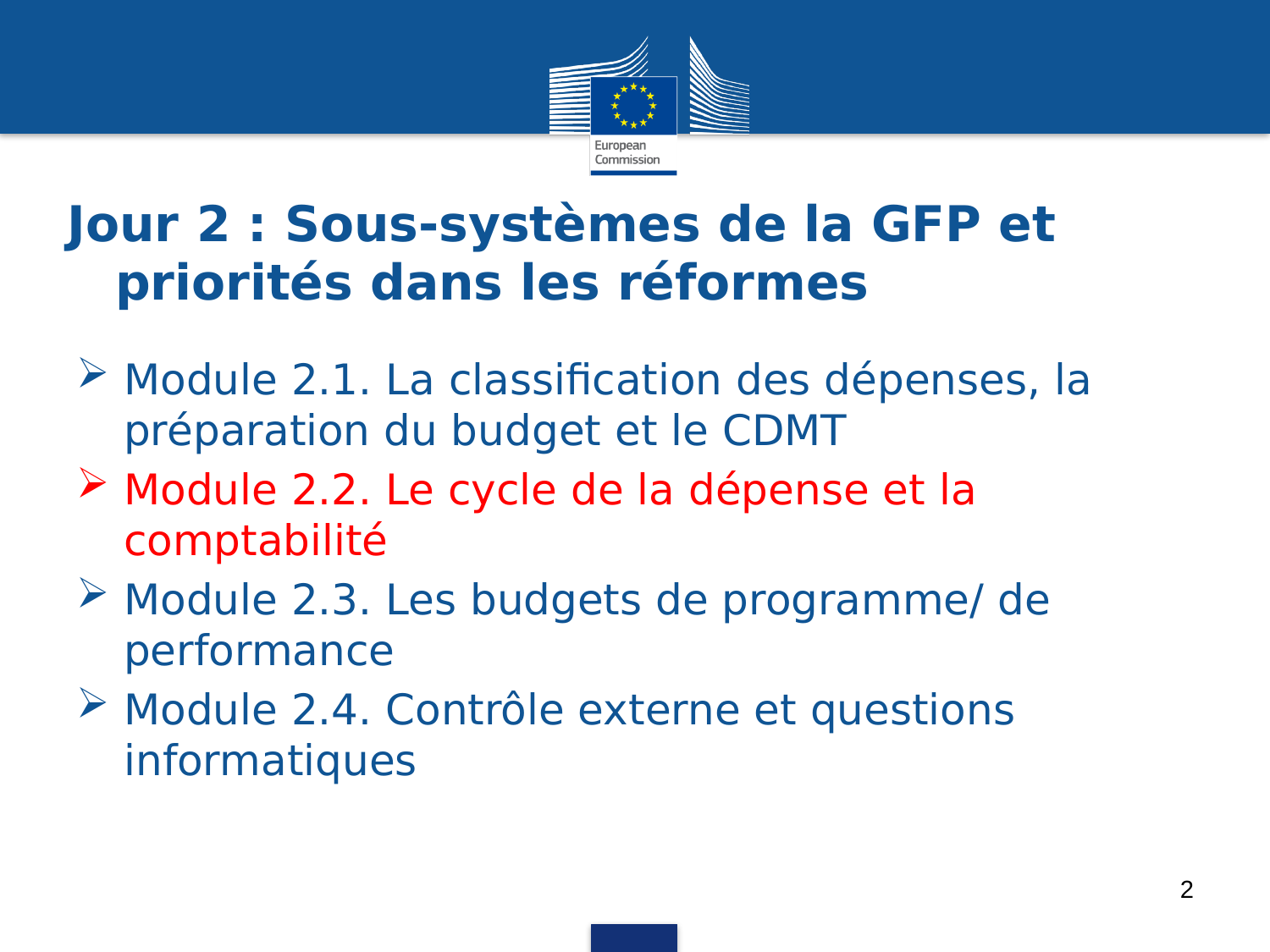

# Jour 2 : Sous-systèmes de la GFP et priorités dans les réformes
Module 2.1. La classification des dépenses, la préparation du budget et le CDMT
Module 2.2. Le cycle de la dépense et la comptabilité
Module 2.3. Les budgets de programme/ de performance
Module 2.4. Contrôle externe et questions informatiques
2